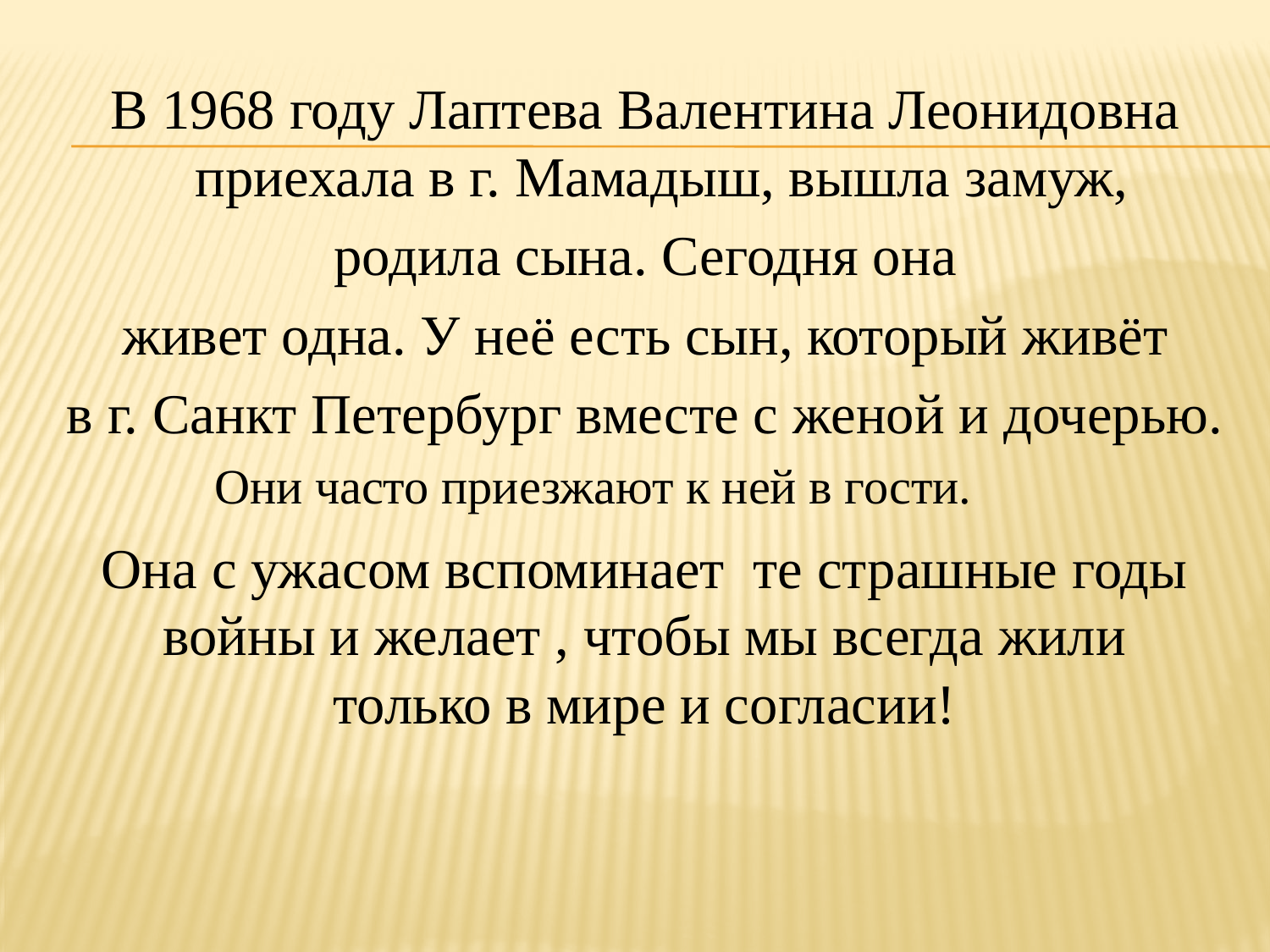

В 1968 году Лаптева Валентина Леонидовна приехала в г. Мамадыш, вышла замуж,
родила сына. Сегодня она
 живет одна. У неё есть сын, который живёт
в г. Санкт Петербург вместе с женой и дочерью.
             Они часто приезжают к ней в гости.
Она с ужасом вспоминает  те страшные годы войны и желает , чтобы мы всегда жили только в мире и согласии!